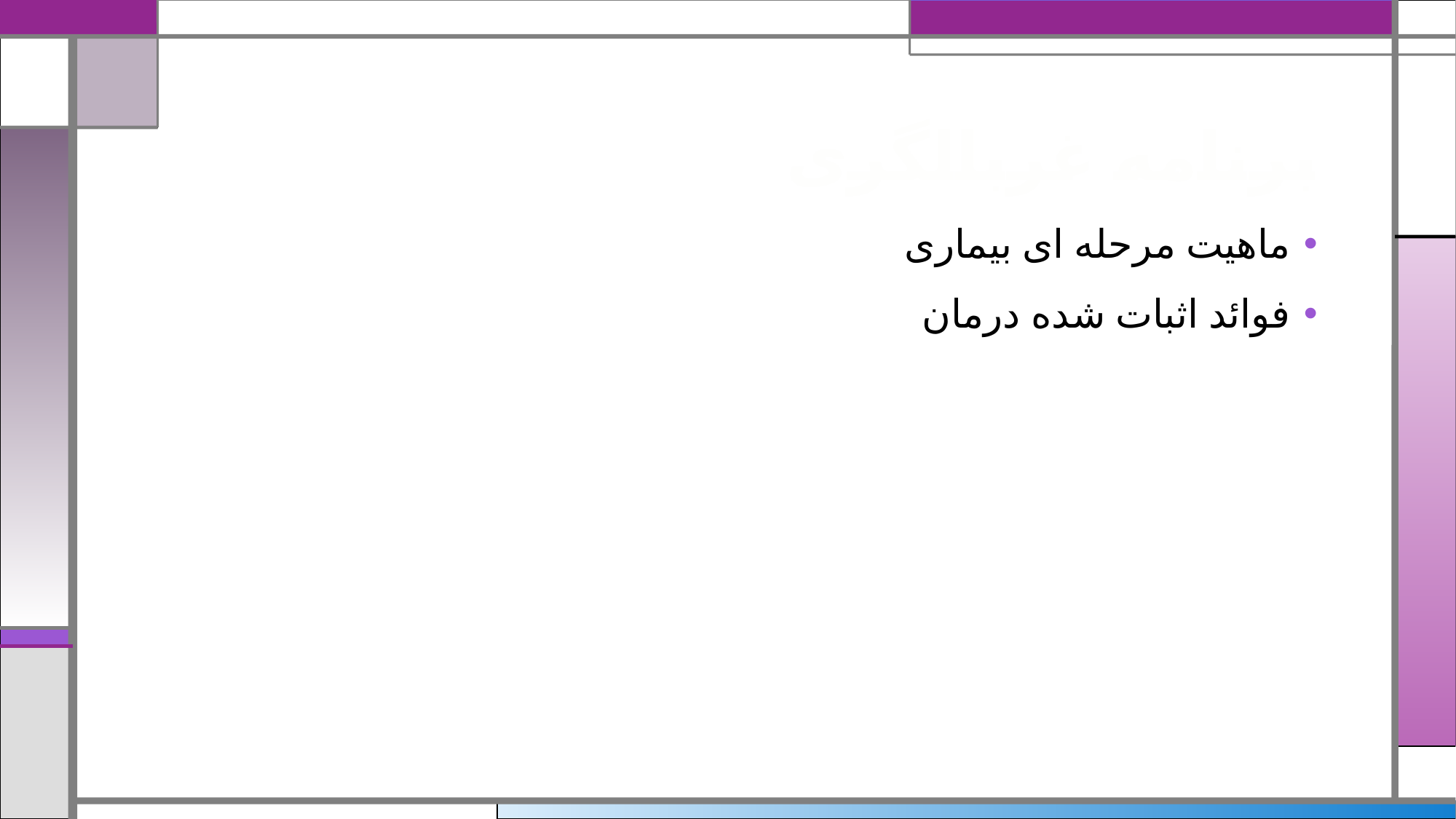

# برنامه غربالگری
ماهیت مرحله ای بیماری
فوائد اثبات شده درمان